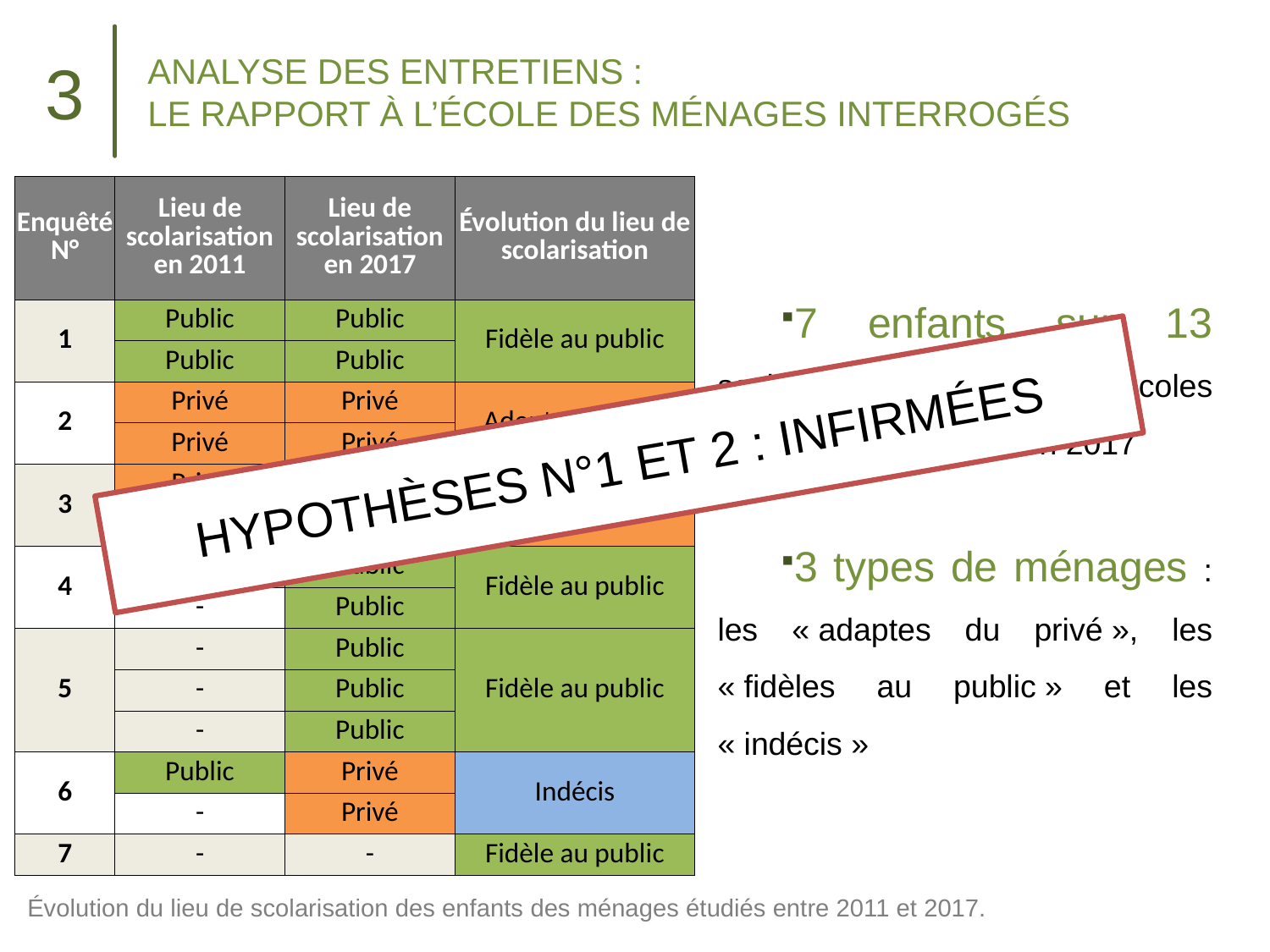

Analyse des entretiens :
le rapport à l’école des ménages interrogés
3
| Enquêté N° | Lieu de scolarisation en 2011 | Lieu de scolarisation en 2017 | Évolution du lieu de scolarisation |
| --- | --- | --- | --- |
| 1 | Public | Public | Fidèle au public |
|  | Public | Public |  |
| 2 | Privé | Privé | Adepte du privé |
|  | Privé | Privé |  |
| 3 | Privé | Privé | Adepte du privé |
|  | - | Privé |  |
| 4 | Public | Public | Fidèle au public |
|  | - | Public |  |
| 5 | - | Public | Fidèle au public |
|  | - | Public |  |
|  | - | Public |  |
| 6 | Public | Privé | Indécis |
|  | - | Privé |  |
| 7 | - | - | Fidèle au public |
7 enfants sur 13 scolarisés dans les écoles publiques du quartier en 2017
3 types de ménages : les « adaptes du privé », les « fidèles au public » et les « indécis »

Hypothèses n°1 et 2 : infirmées
Évolution du lieu de scolarisation des enfants des ménages étudiés entre 2011 et 2017.
7